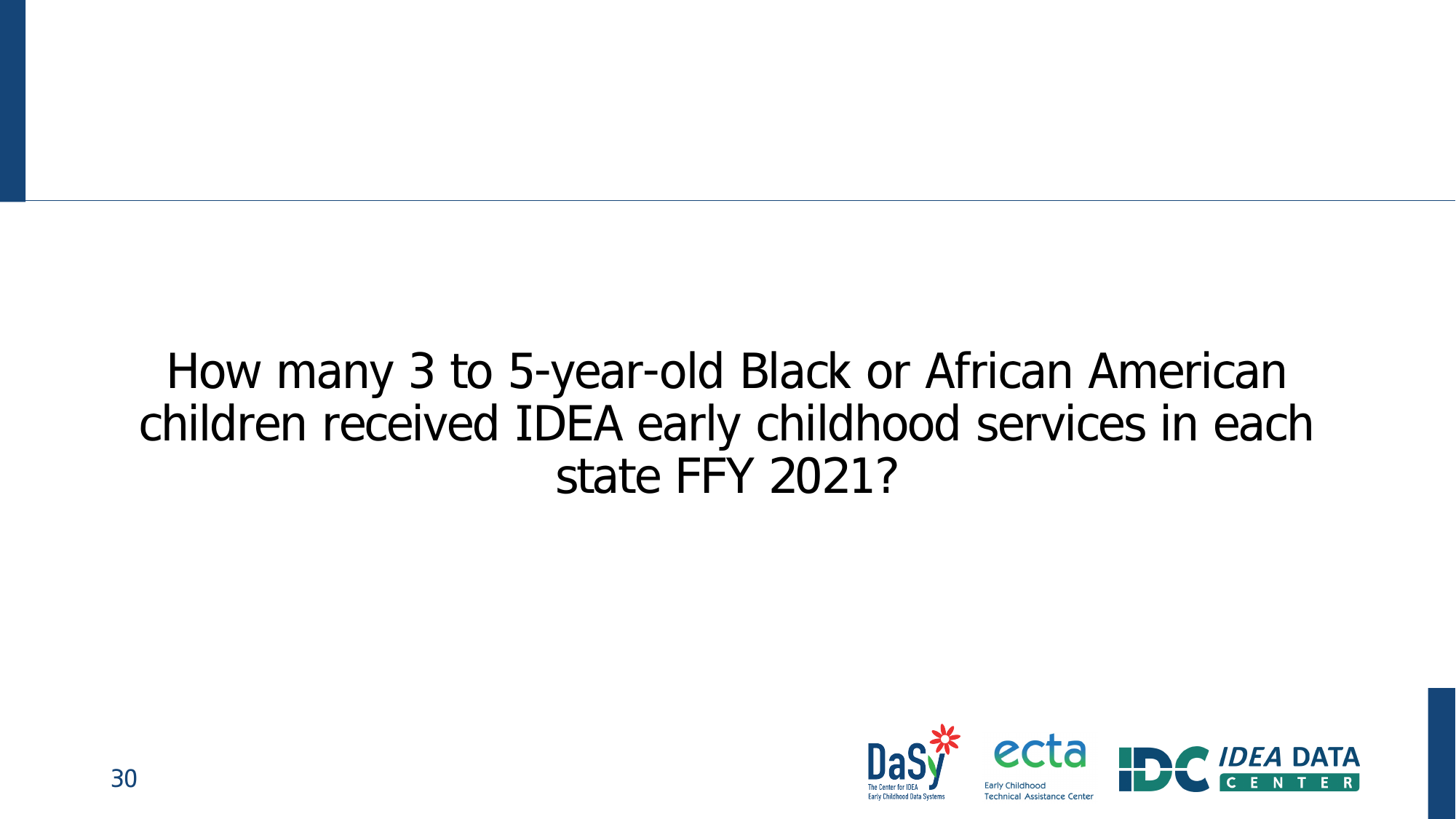

How many 3 to 5-year-old Black or African American children received IDEA early childhood services in each state FFY 2021?